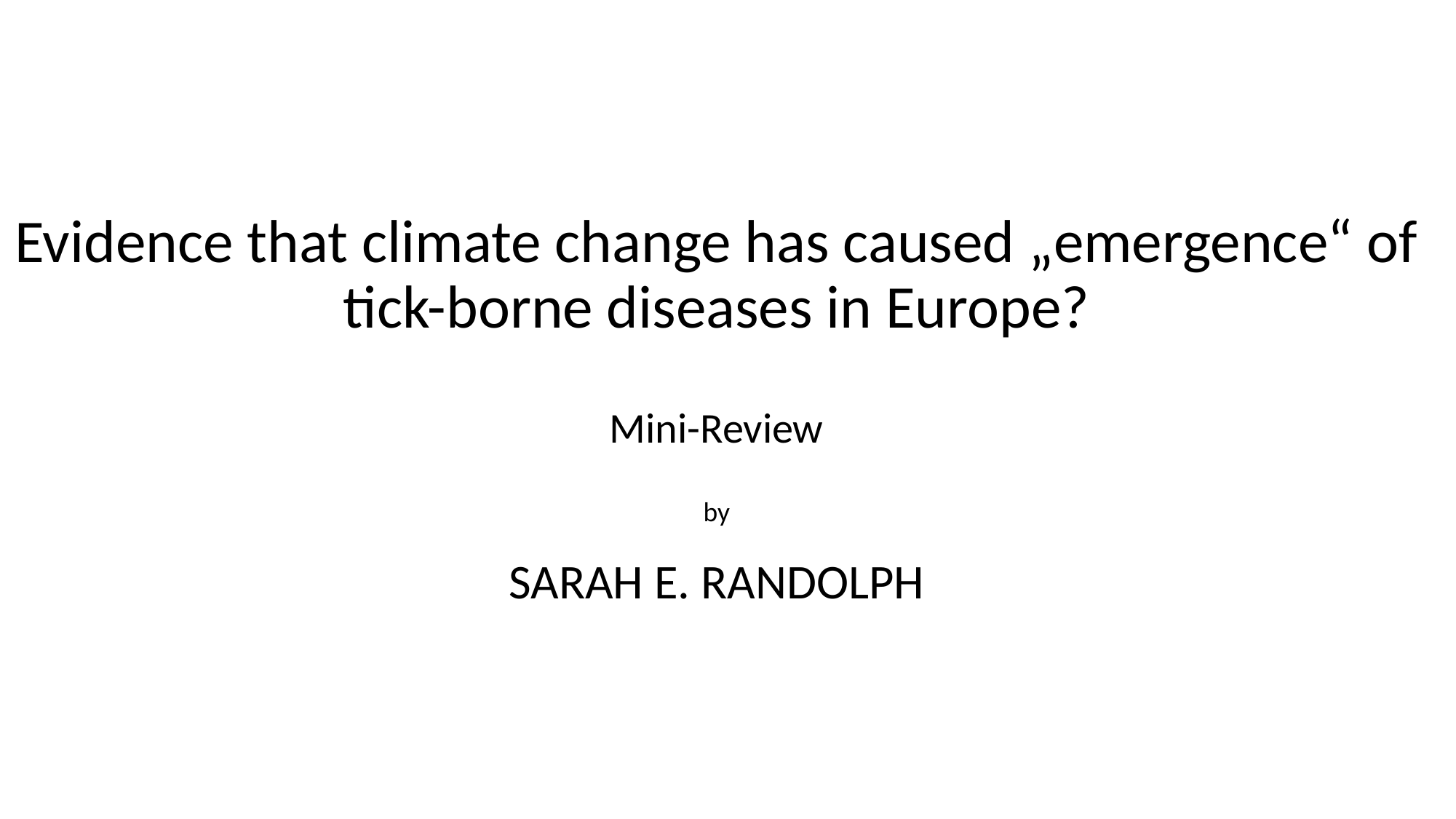

# Evidence that climate change has caused „emergence“ of tick-borne diseases in Europe? Mini-Review by Sarah E. Randolph